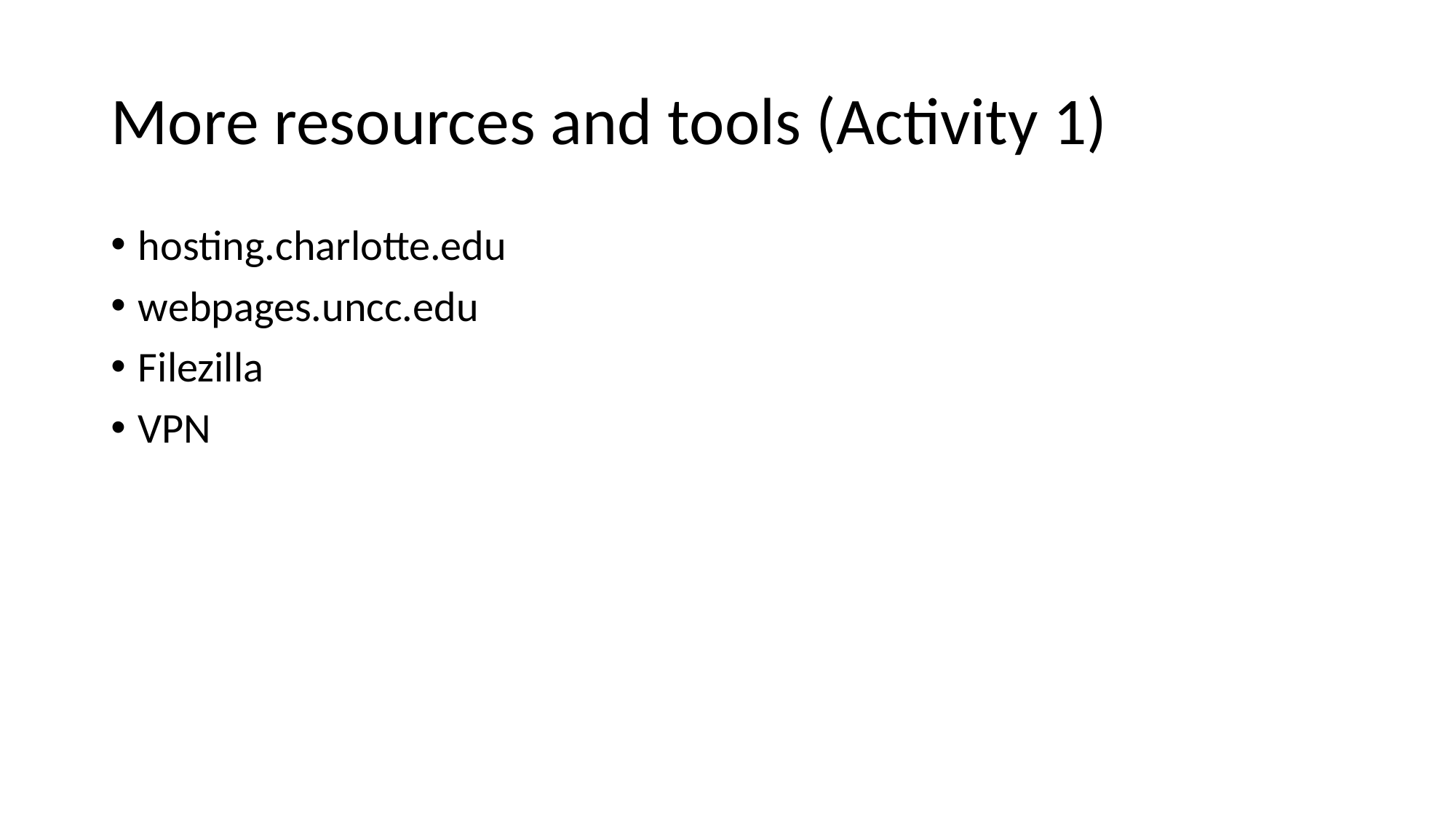

# More resources and tools (Activity 1)
hosting.charlotte.edu
webpages.uncc.edu
Filezilla
VPN